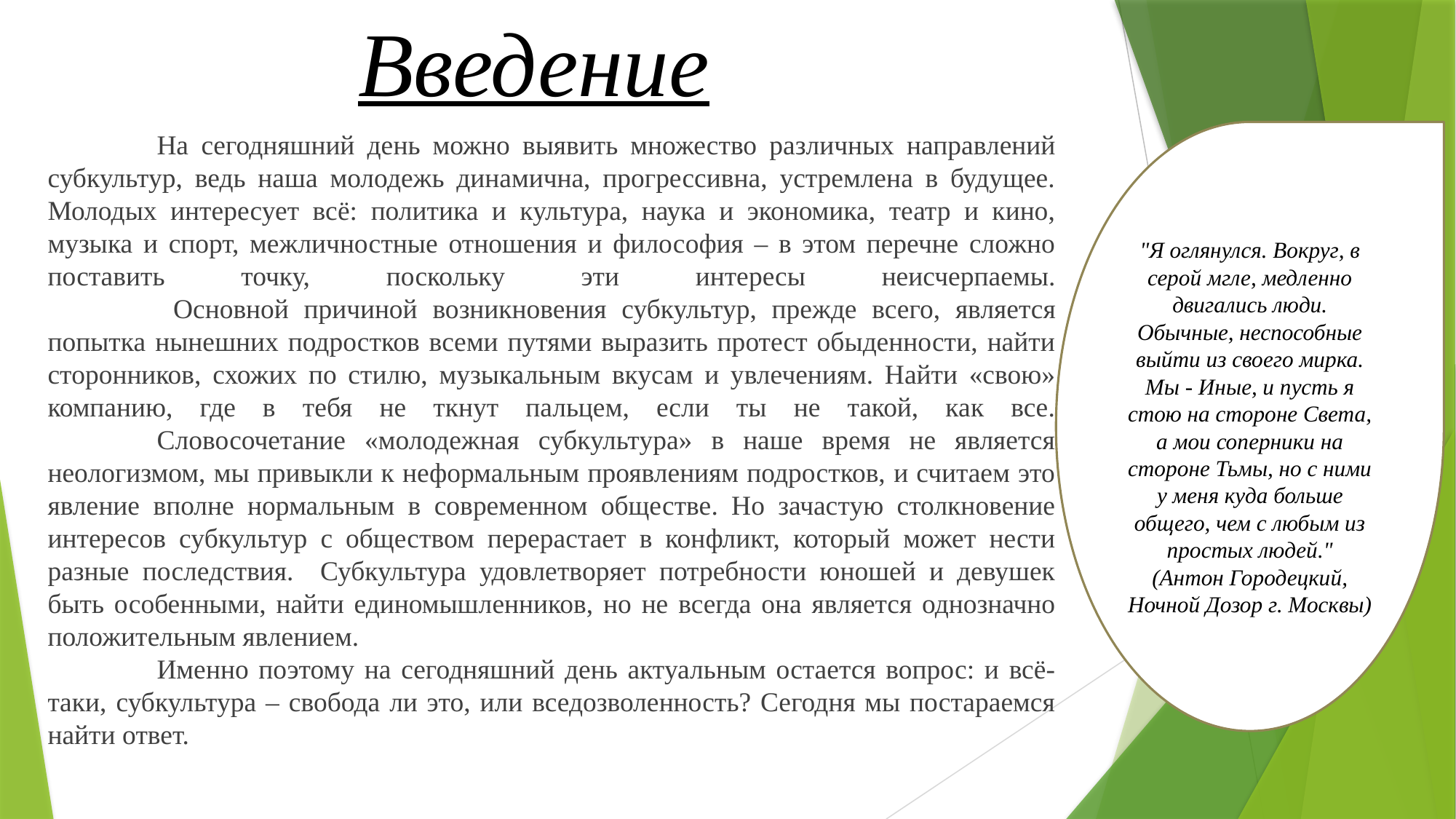

# Введение
	На сегодняшний день можно выявить множество различных направлений субкультур, ведь наша молодежь динамична, прогрессивна, устремлена в будущее. Молодых интересует всё: политика и культура, наука и экономика, театр и кино, музыка и спорт, межличностные отношения и философия – в этом перечне сложно поставить точку, поскольку эти интересы неисчерпаемы.
  	Основной причиной возникновения субкультур, прежде всего, является попытка нынешних подростков всеми путями выразить протест обыденности, найти сторонников, схожих по стилю, музыкальным вкусам и увлечениям. Найти «свою» компанию, где в тебя не ткнут пальцем, если ты не такой, как все.
	Словосочетание «молодежная субкультура» в наше время не является неологизмом, мы привыкли к неформальным проявлениям подростков, и считаем это явление вполне нормальным в современном обществе. Но зачастую столкновение интересов субкультур с обществом перерастает в конфликт, который может нести разные последствия.  Субкультура удовлетворяет потребности юношей и девушек быть особенными, найти единомышленников, но не всегда она является однозначно положительным явлением.
	Именно поэтому на сегодняшний день актуальным остается вопрос: и всё-таки, субкультура – свобода ли это, или вседозволенность? Сегодня мы постараемся найти ответ.
"Я оглянулся. Вокруг, в серой мгле, медленно двигались люди. Обычные, неспособные выйти из своего мирка. Мы - Иные, и пусть я стою на стороне Света, а мои соперники на стороне Тьмы, но с ними у меня куда больше общего, чем с любым из простых людей."
(Антон Городецкий, Ночной Дозор г. Москвы)